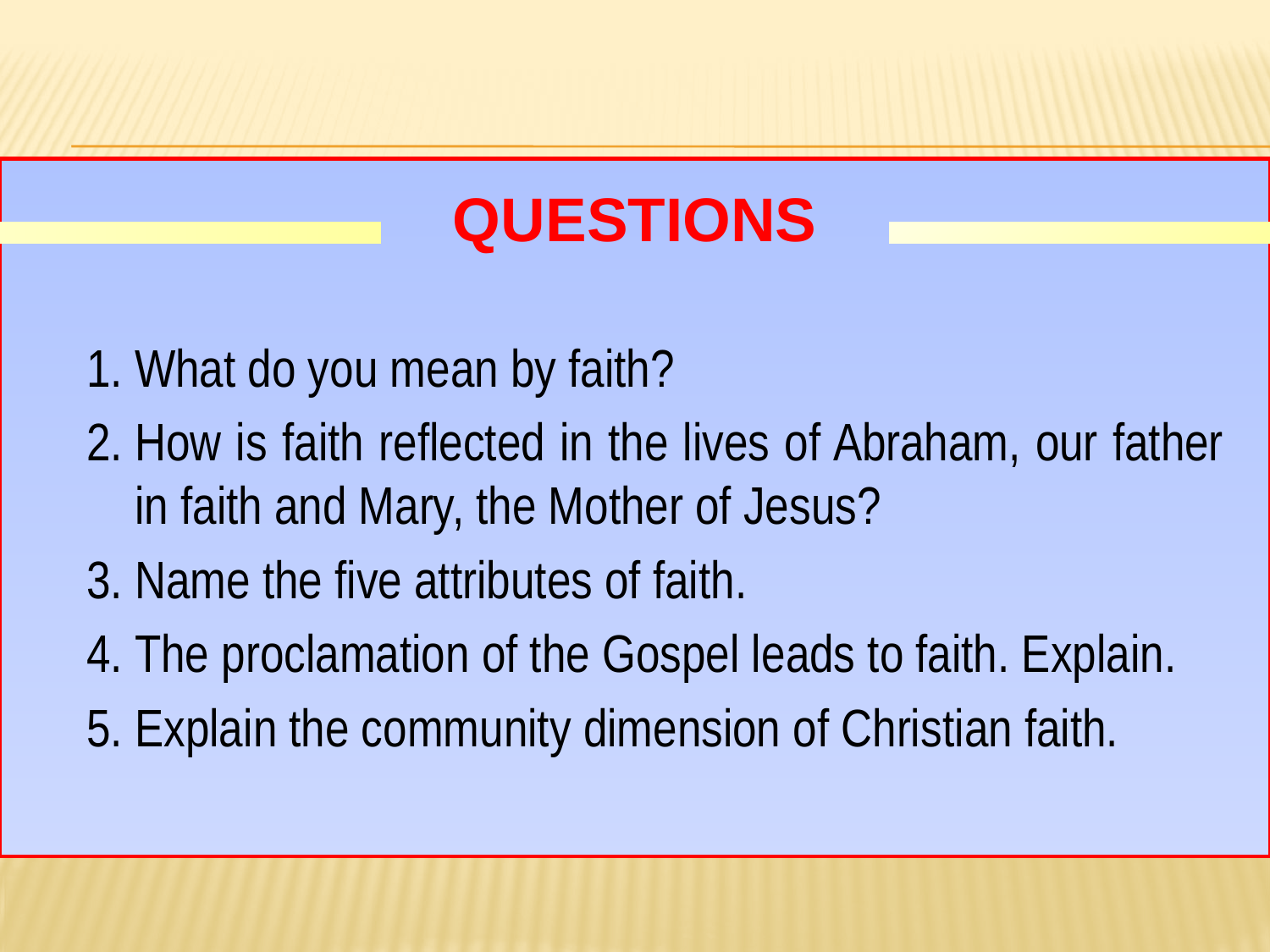

# Questions

1.	What do you mean by faith?
2.	How is faith reflected in the lives of Abraham, our father in faith and Mary, the Mother of Jesus?
3.	Name the five attributes of faith.
4.	The proclamation of the Gospel leads to faith. Explain.
5.	Explain the community dimension of Christian faith.